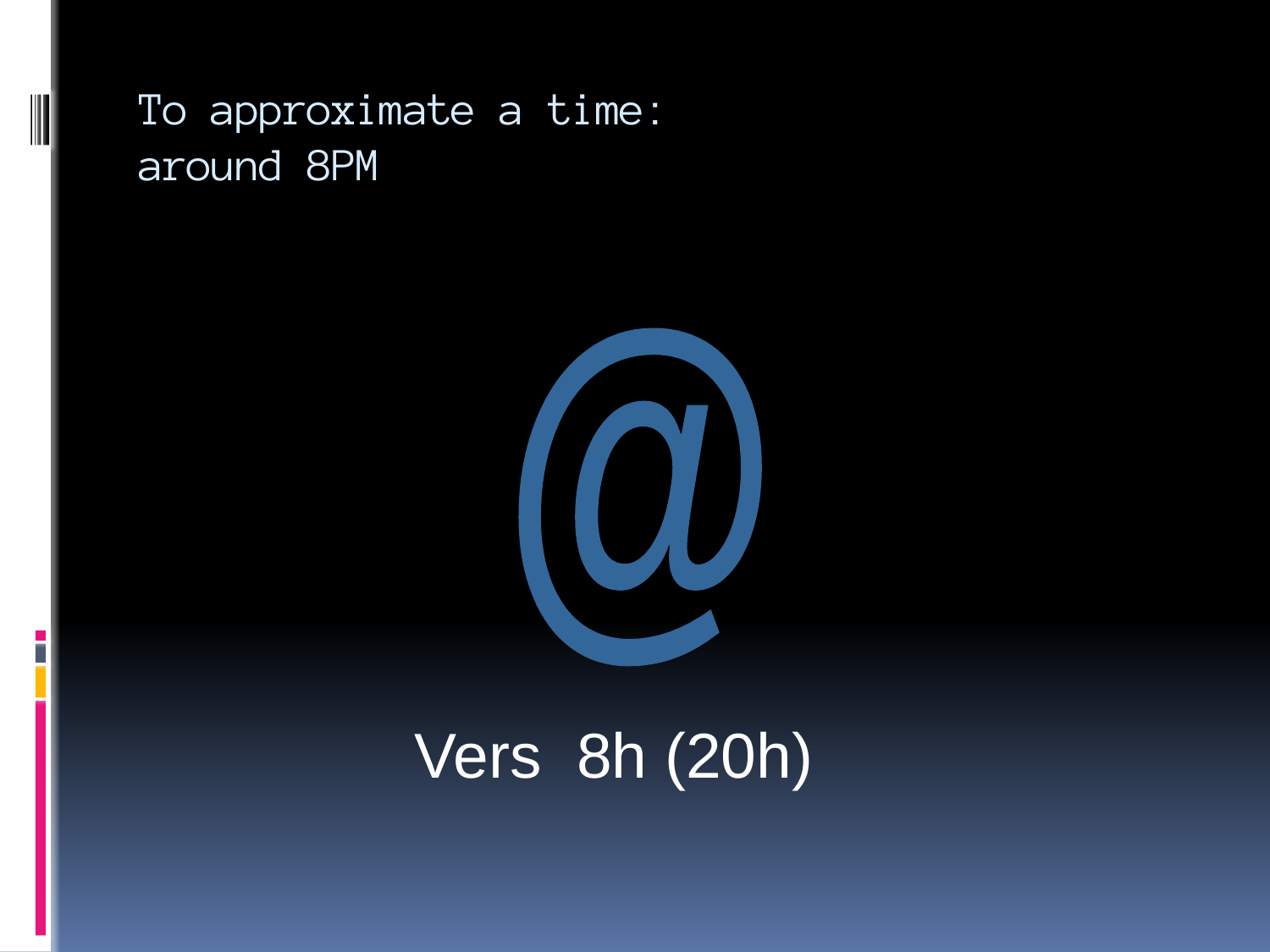

# To approximate a time: around 8PM
@
Vers  8h (20h)